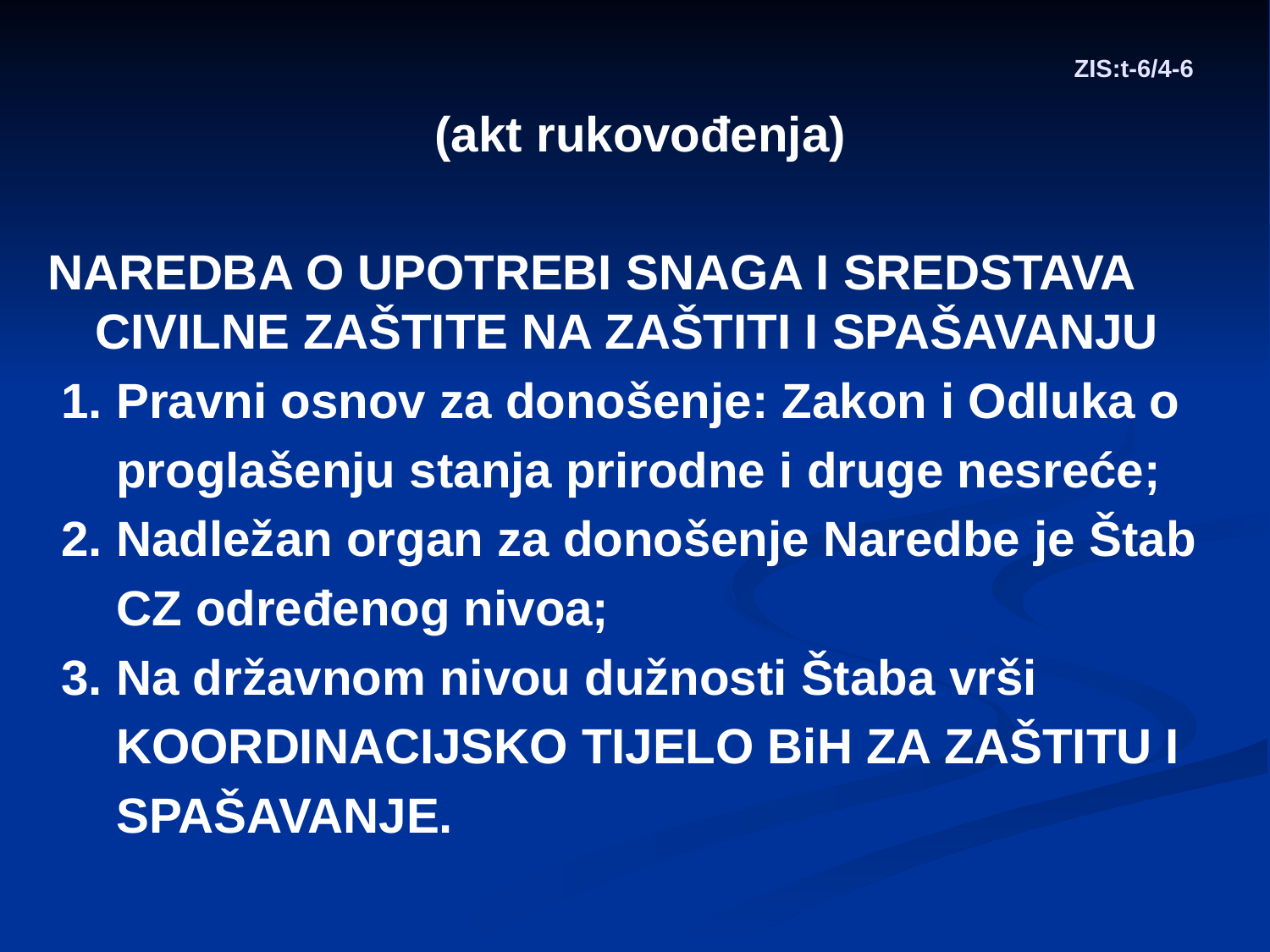

# ZIS:t-6/4-6
 (akt rukovođenja)

NAREDBA O UPOTREBI SNAGA I SREDSTAVA CIVILNE ZAŠTITE NA ZAŠTITI I SPAŠAVANJU
 1. Pravni osnov za donošenje: Zakon i Odluka o
     proglašenju stanja prirodne i druge nesreće;
 2. Nadležan organ za donošenje Naredbe je Štab
     CZ određenog nivoa;
 3. Na državnom nivou dužnosti Štaba vrši
     KOORDINACIJSKO TIJELO BiH ZA ZAŠTITU I
     SPAŠAVANJE.